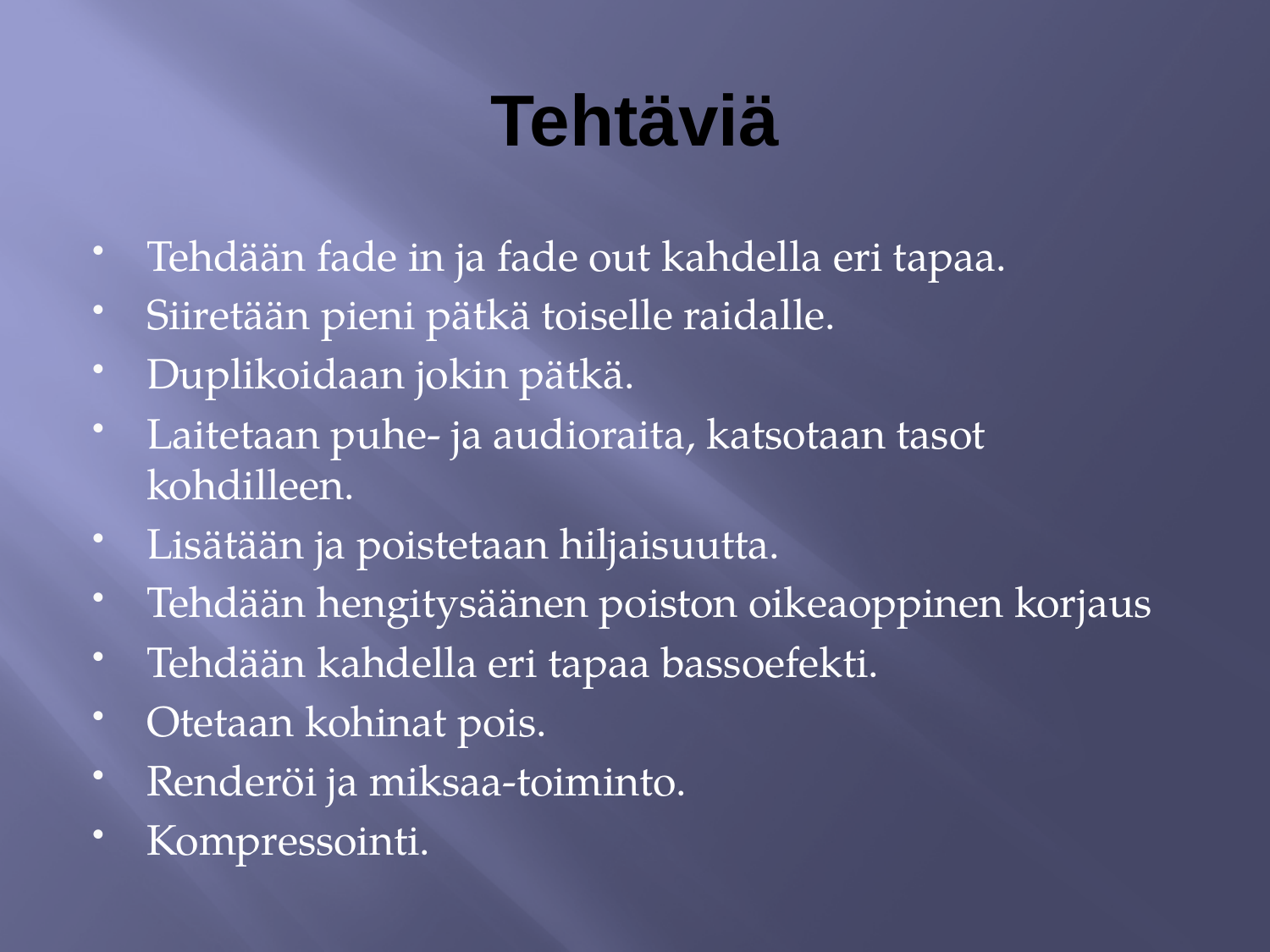

# Tehtäviä
Tehdään fade in ja fade out kahdella eri tapaa.
Siiretään pieni pätkä toiselle raidalle.
Duplikoidaan jokin pätkä.
Laitetaan puhe- ja audioraita, katsotaan tasot kohdilleen.
Lisätään ja poistetaan hiljaisuutta.
Tehdään hengitysäänen poiston oikeaoppinen korjaus
Tehdään kahdella eri tapaa bassoefekti.
Otetaan kohinat pois.
Renderöi ja miksaa-toiminto.
Kompressointi.